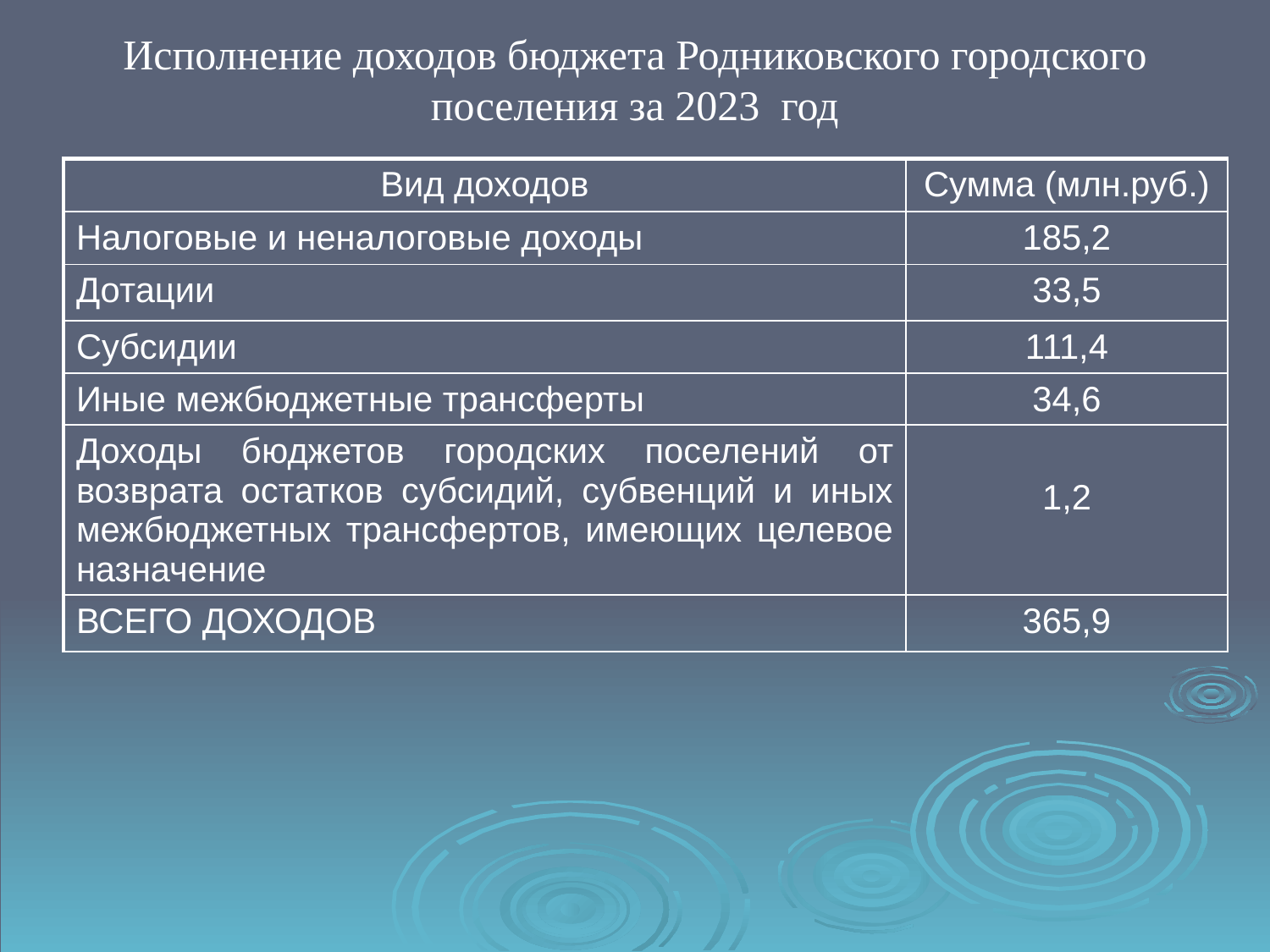

Исполнение доходов бюджета Родниковского городского поселения за 2023  год
| Вид доходов | Сумма (млн.руб.) |
| --- | --- |
| Налоговые и неналоговые доходы | 185,2 |
| Дотации | 33,5 |
| Субсидии | 111,4 |
| Иные межбюджетные трансферты | 34,6 |
| Доходы бюджетов городских поселений от возврата остатков субсидий, субвенций и иных межбюджетных трансфертов, имеющих целевое назначение | 1,2 |
| ВСЕГО ДОХОДОВ | 365,9 |